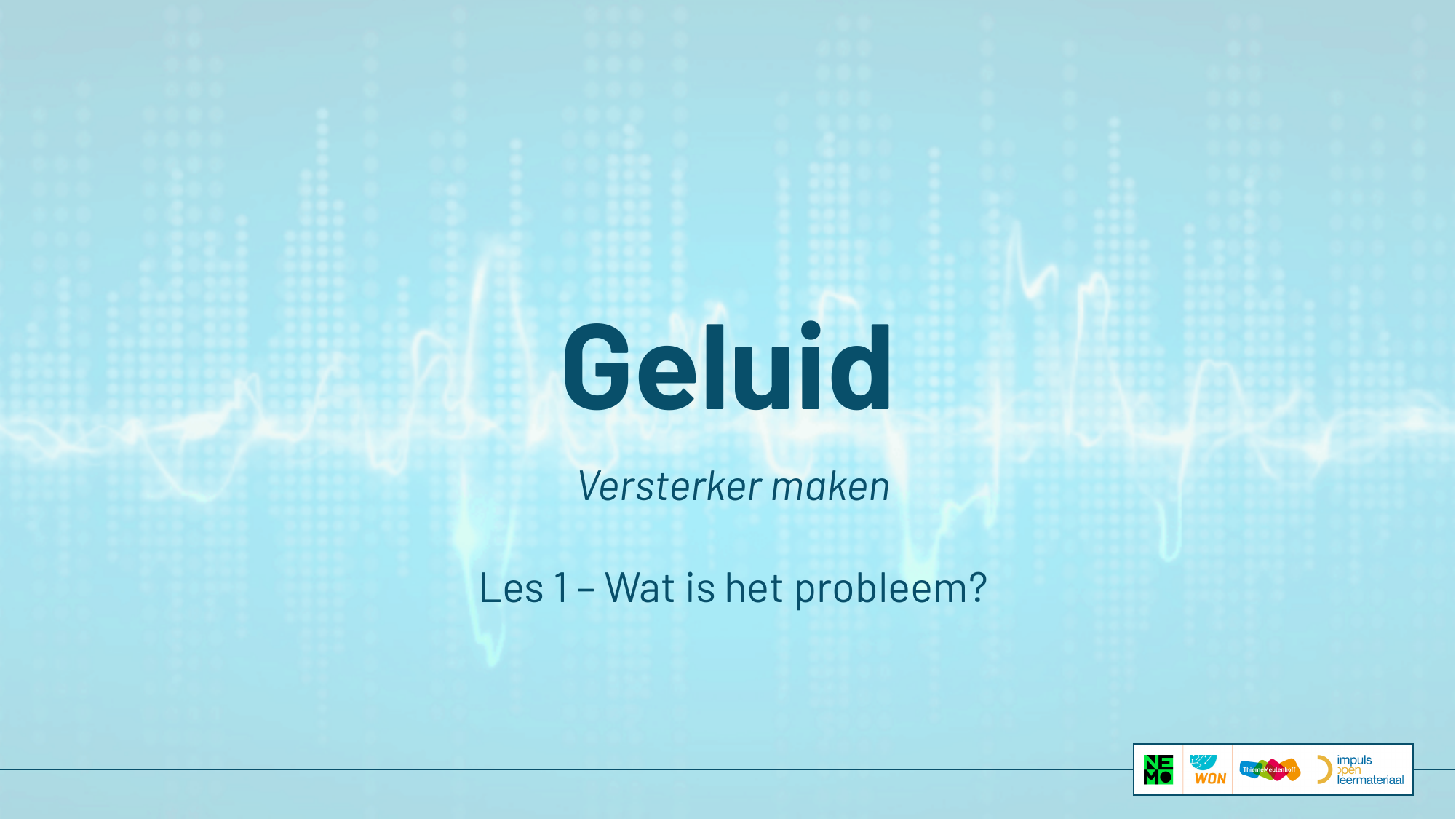

# Geluid
Versterker maken

Les 1 – Wat is het probleem?